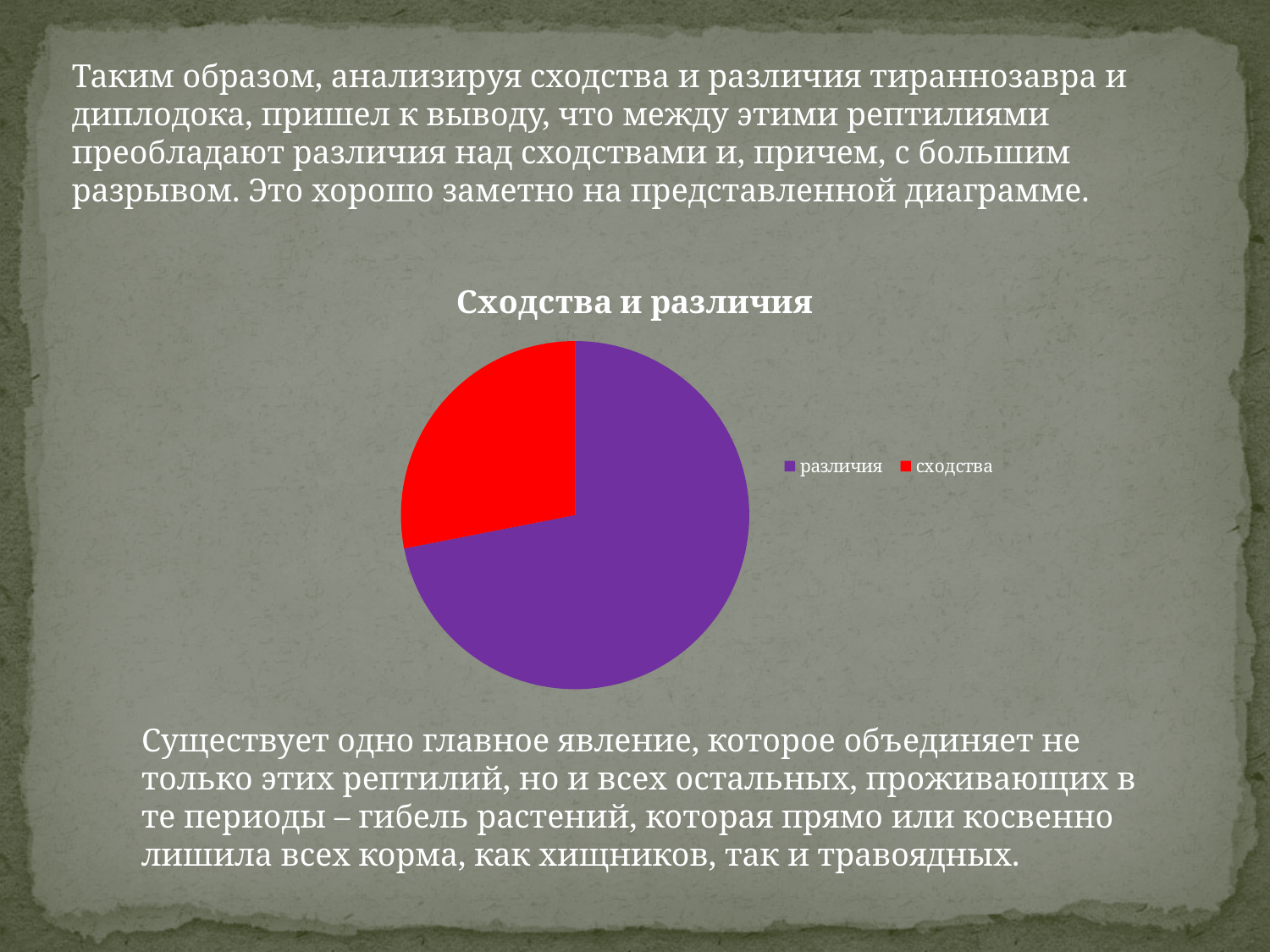

Таким образом, анализируя сходства и различия тираннозавра и диплодока, пришел к выводу, что между этими рептилиями преобладают различия над сходствами и, причем, с большим разрывом. Это хорошо заметно на представленной диаграмме.

### Chart:

| Category | Сходства и различия |
|---|---|
| различия | 8.200000000000001 |
| сходства | 3.2 |
Существует одно главное явление, которое объединяет не только этих рептилий, но и всех остальных, проживающих в те периоды – гибель растений, которая прямо или косвенно лишила всех корма, как хищников, так и травоядных.